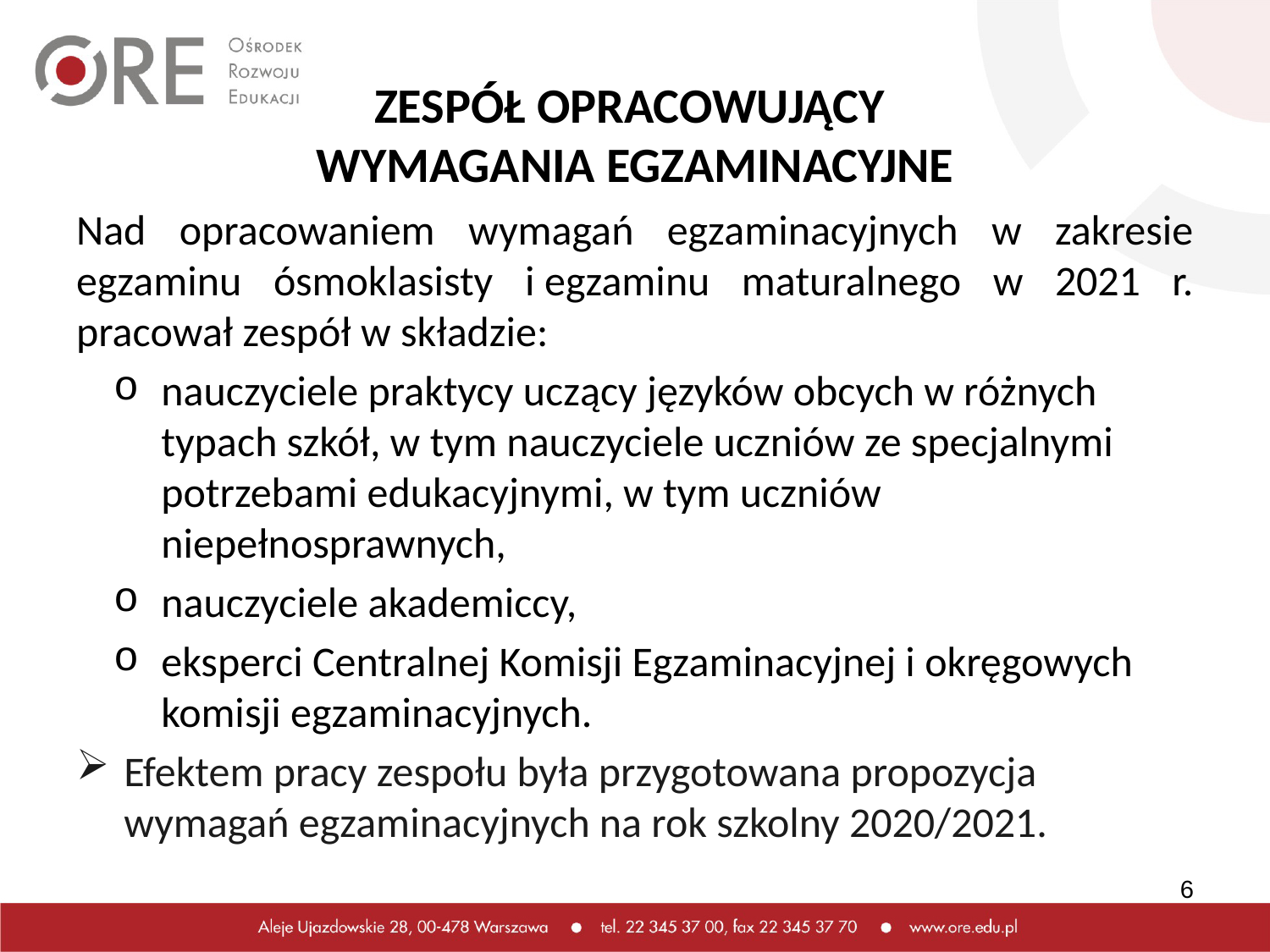

# ZESPÓŁ OPRACOWUJĄCY WYMAGANIA EGZAMINACYJNE
Nad opracowaniem wymagań egzaminacyjnych w zakresie egzaminu ósmoklasisty i egzaminu maturalnego w 2021 r. pracował zespół w składzie:
nauczyciele praktycy uczący języków obcych w różnych typach szkół, w tym nauczyciele uczniów ze specjalnymi potrzebami edukacyjnymi, w tym uczniów niepełnosprawnych,
nauczyciele akademiccy,
eksperci Centralnej Komisji Egzaminacyjnej i okręgowych komisji egzaminacyjnych.
Efektem pracy zespołu była przygotowana propozycja wymagań egzaminacyjnych na rok szkolny 2020/2021.

6